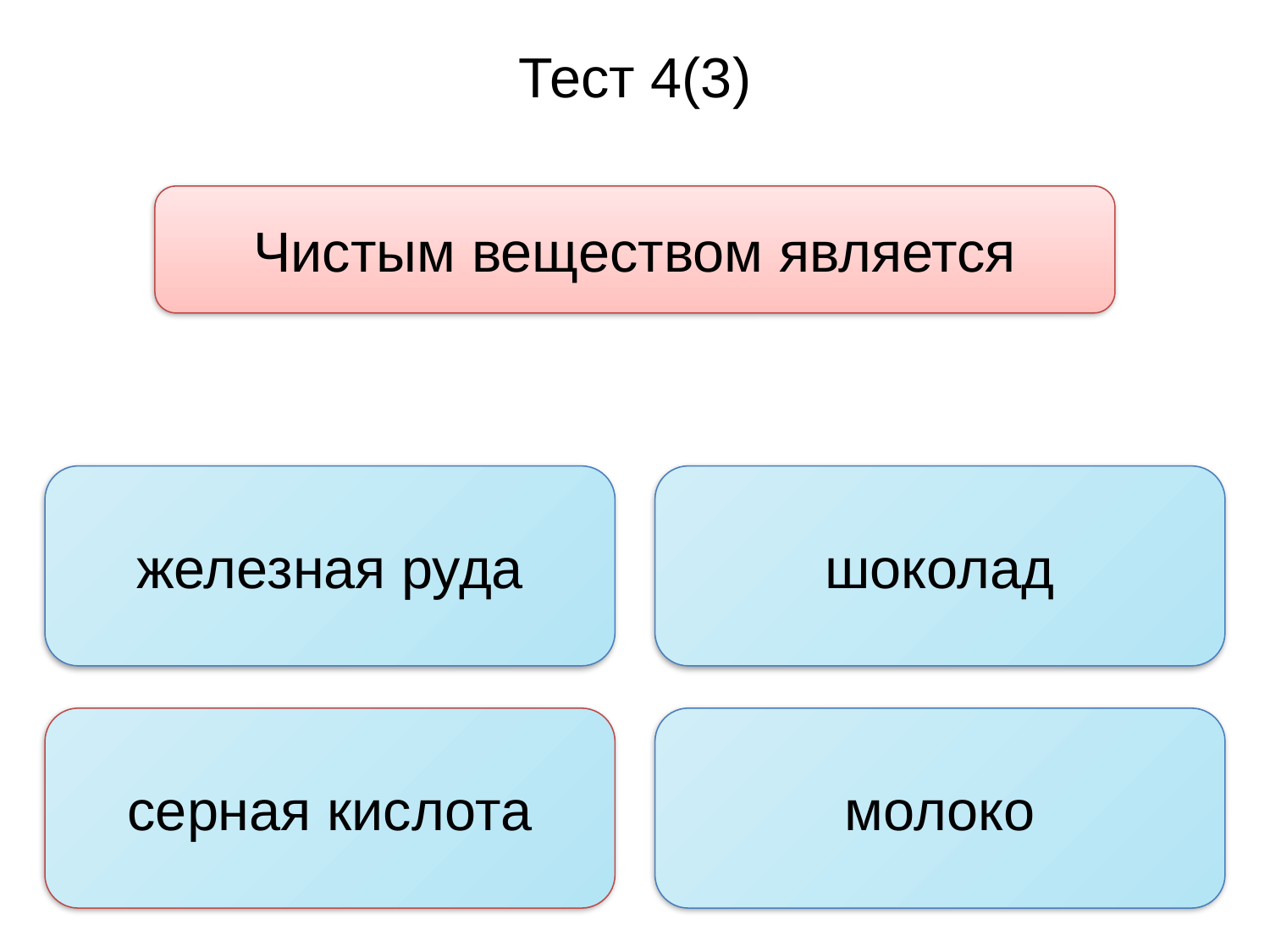

Тест 4(3)
Чистым веществом является

железная руда

шоколад
серная кислота
молоко